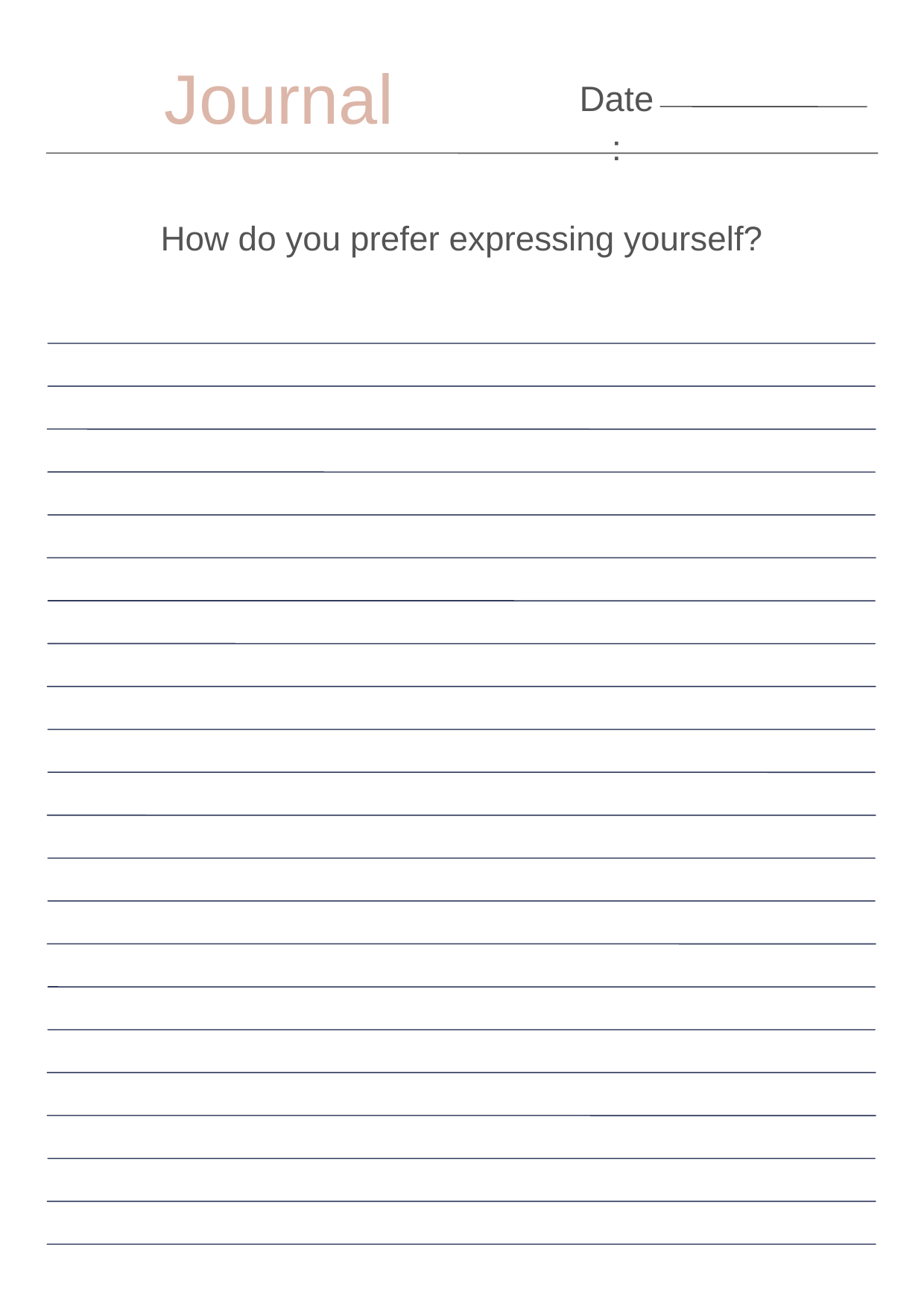

Journal
Date:

How do you prefer expressing yourself?